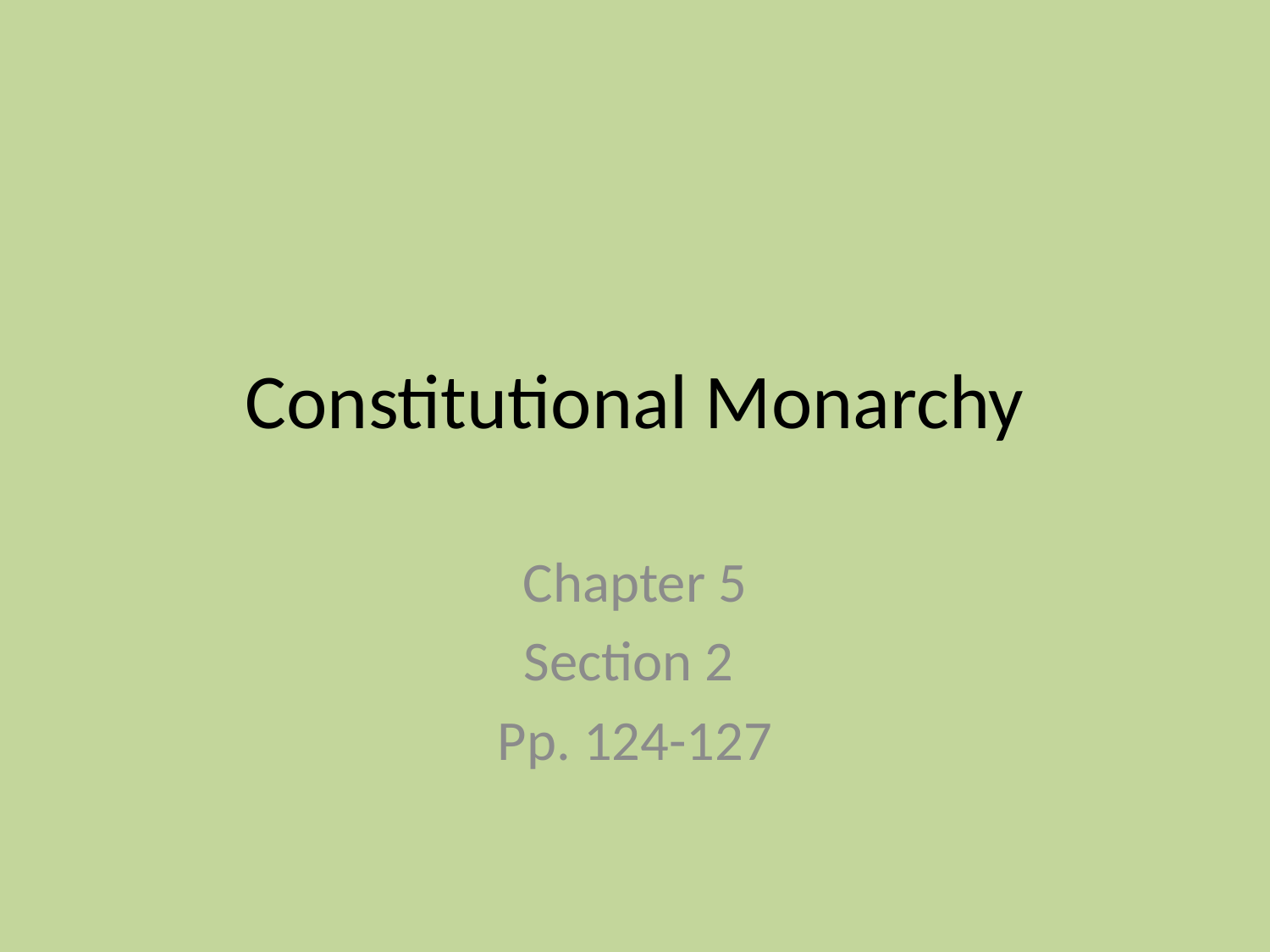

# Constitutional Monarchy
Chapter 5
Section 2
Pp. 124-127